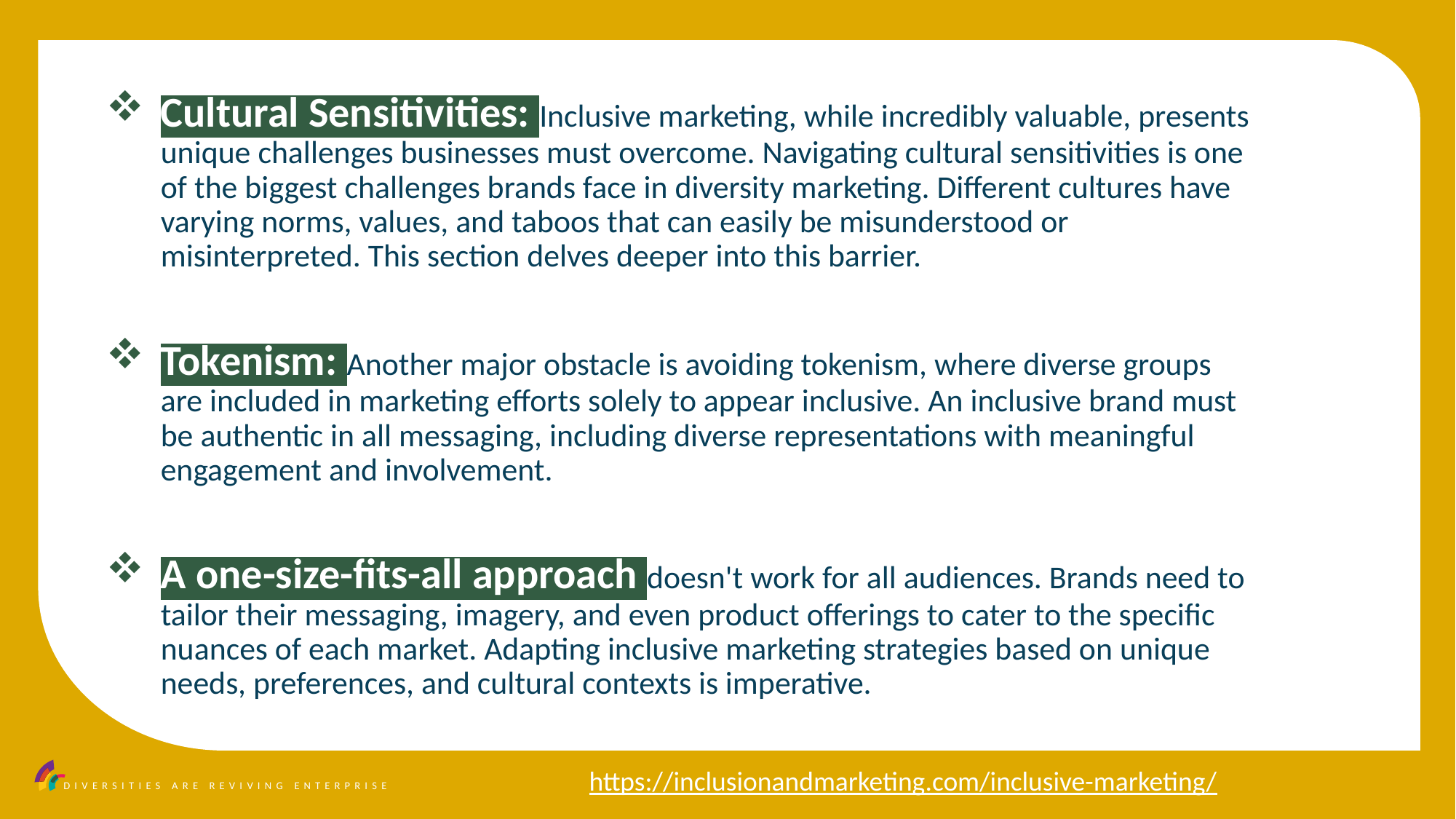

Cultural Sensitivities: Inclusive marketing, while incredibly valuable, presents unique challenges businesses must overcome. Navigating cultural sensitivities is one of the biggest challenges brands face in diversity marketing. Different cultures have varying norms, values, and taboos that can easily be misunderstood or misinterpreted. This section delves deeper into this barrier.

Tokenism: Another major obstacle is avoiding tokenism, where diverse groups are included in marketing efforts solely to appear inclusive. An inclusive brand must be authentic in all messaging, including diverse representations with meaningful engagement and involvement.

A one-size-fits-all approach doesn't work for all audiences. Brands need to tailor their messaging, imagery, and even product offerings to cater to the specific nuances of each market. Adapting inclusive marketing strategies based on unique needs, preferences, and cultural contexts is imperative.

https://inclusionandmarketing.com/inclusive-marketing/